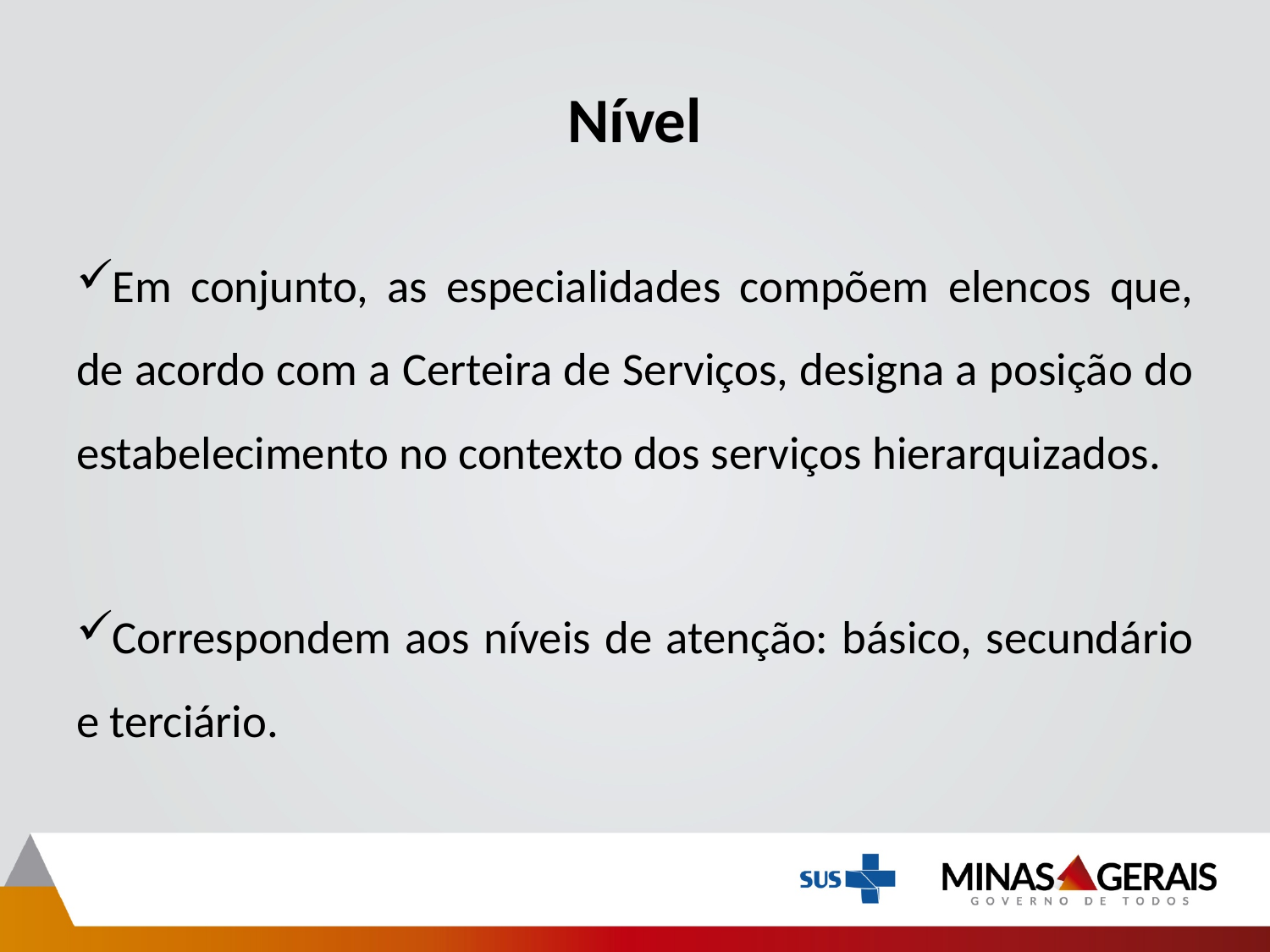

# Nível
Em conjunto, as especialidades compõem elencos que, de acordo com a Certeira de Serviços, designa a posição do estabelecimento no contexto dos serviços hierarquizados.

Correspondem aos níveis de atenção: básico, secundário e terciário.